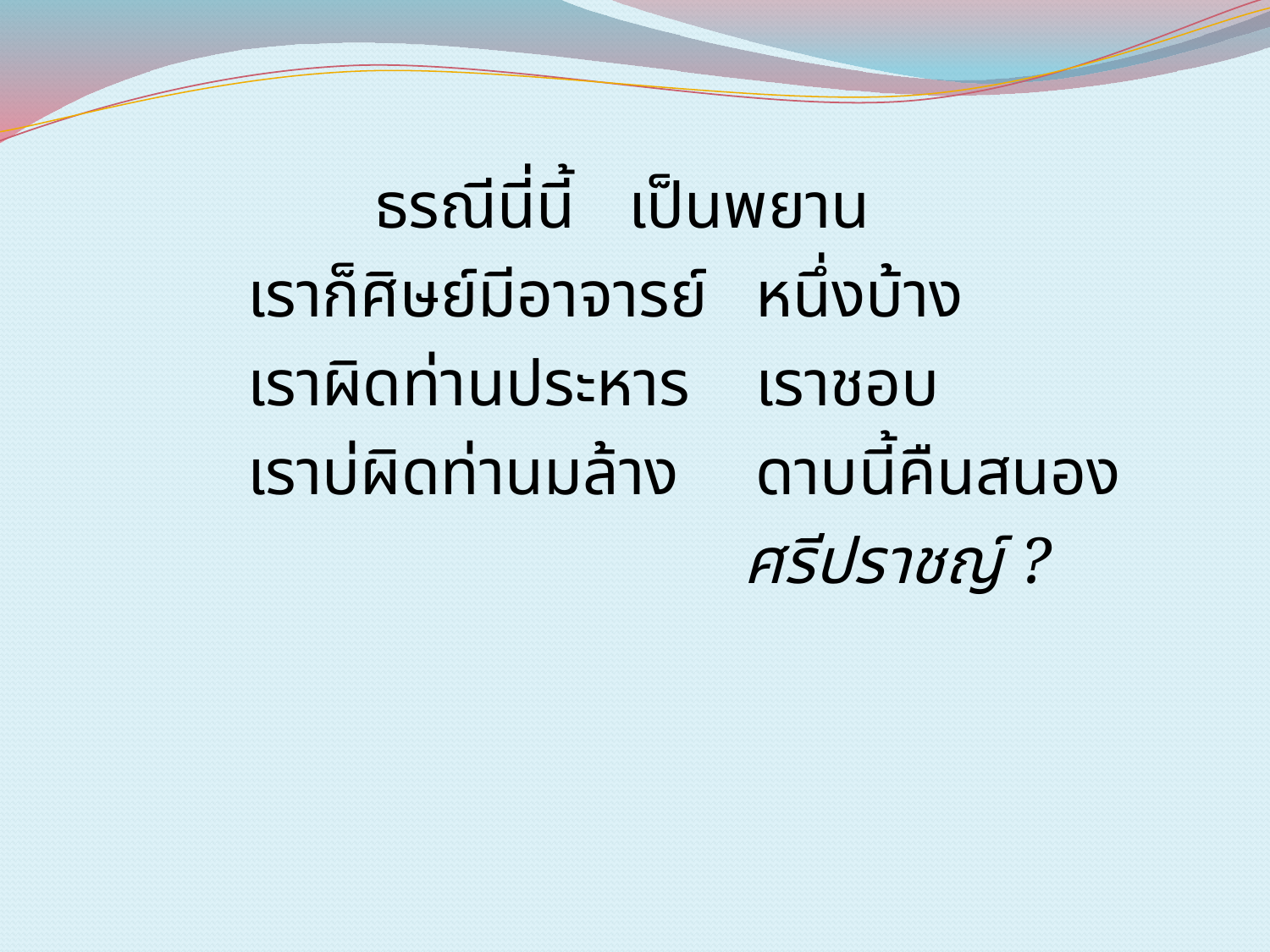

ธรณีนี่นี้	เป็นพยาน
		เราก็ศิษย์มีอาจารย์	หนึ่งบ้าง
		เราผิดท่านประหาร	เราชอบ
		เราบ่ผิดท่านมล้าง	ดาบนี้คืนสนอง
					       ศรีปราชญ์ ?